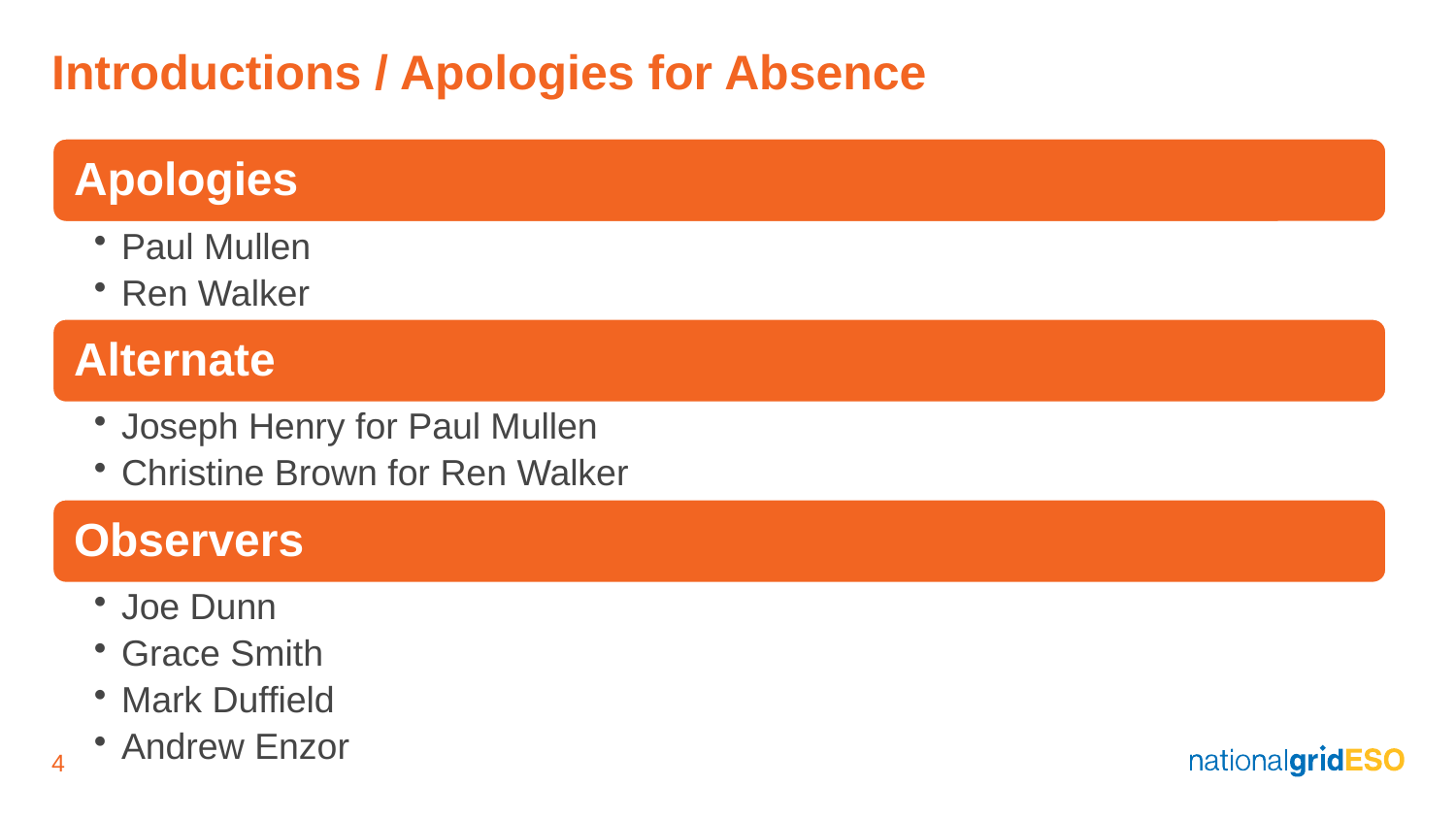

# Introductions / Apologies for Absence
Apologies
Paul Mullen
Ren Walker
Alternate
Joseph Henry for Paul Mullen
Christine Brown for Ren Walker
Observers
Joe Dunn
Grace Smith
Mark Duffield
Andrew Enzor